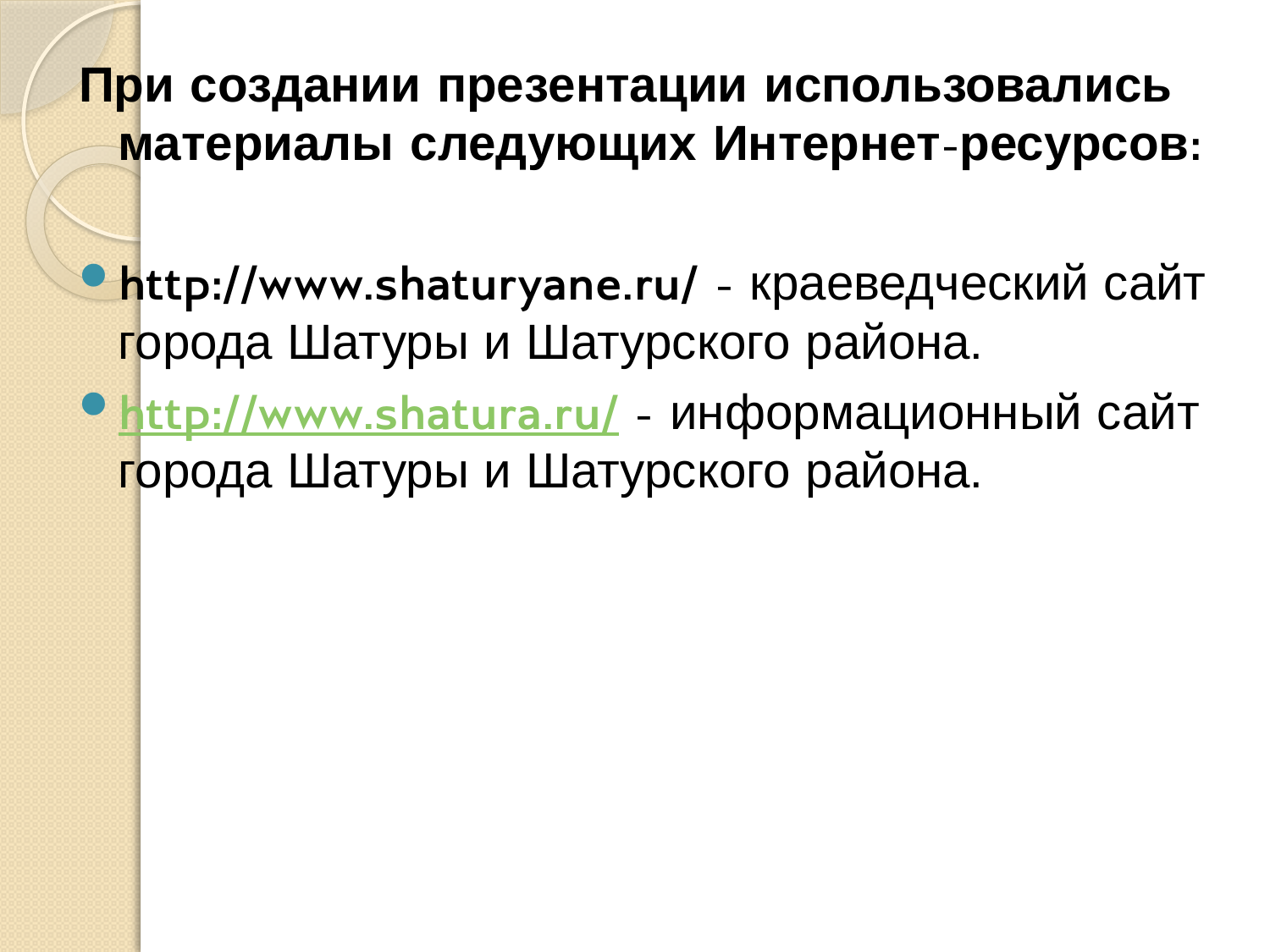

При создании презентации использовались материалы следующих Интернет-ресурсов:

http://www.shaturyane.ru/ - краеведческий сайт города Шатуры и Шатурского района.
http://www.shatura.ru/ - информационный сайт города Шатуры и Шатурского района.